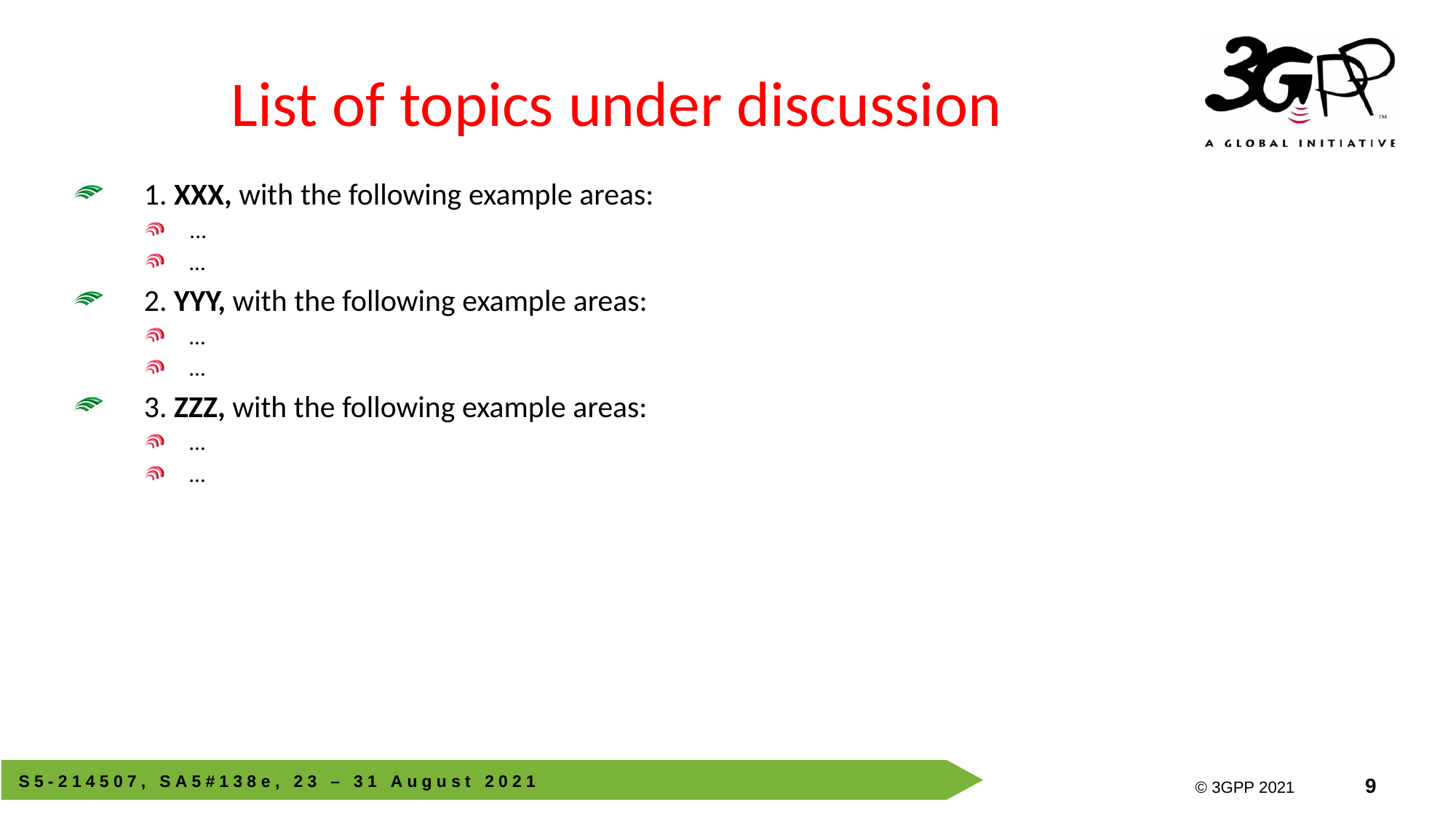

# List of topics under discussion
1. XXX, with the following example areas:
...
…
2. YYY, with the following example areas:
…
…
3. ZZZ, with the following example areas:
…
…